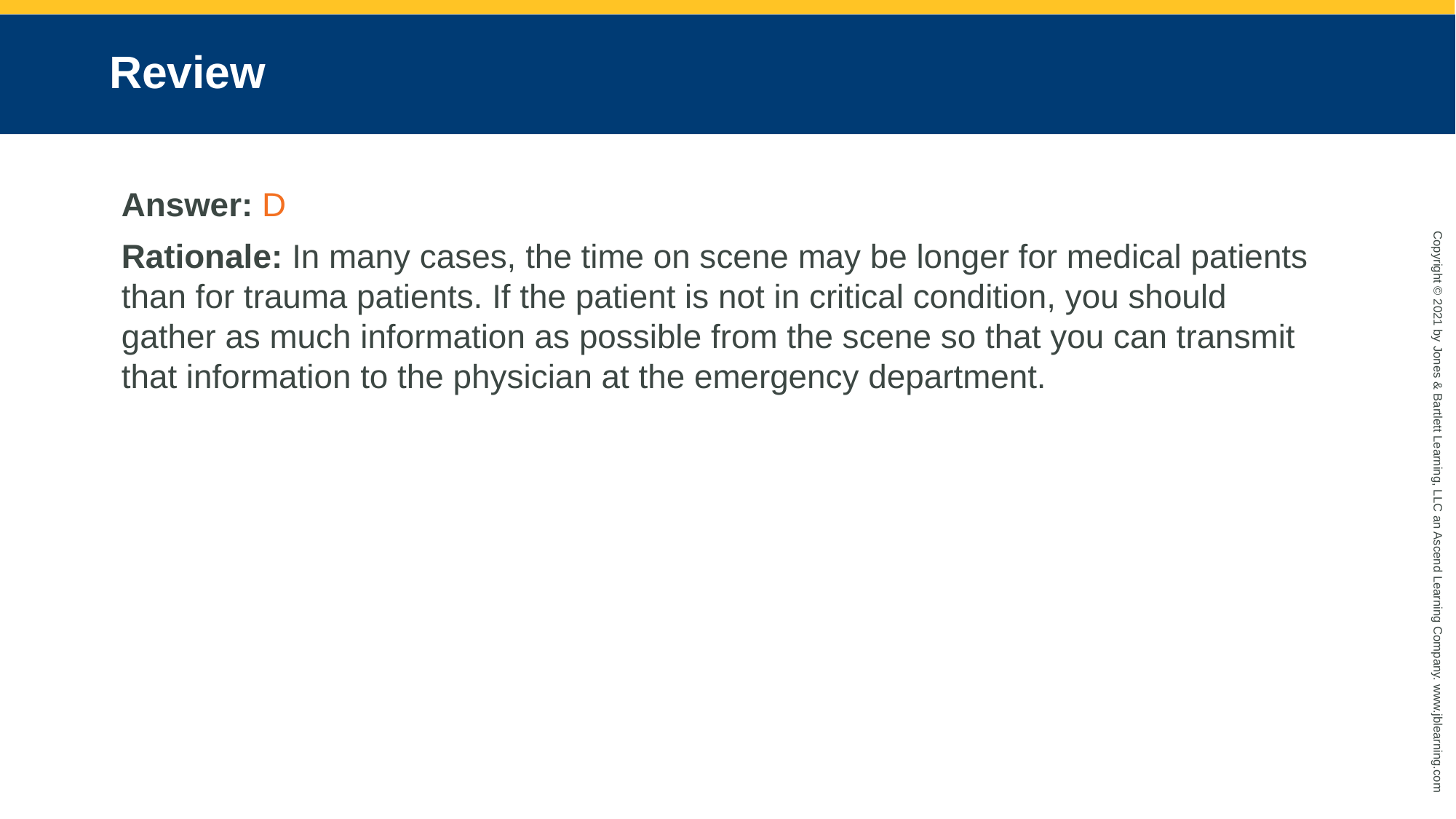

# Review
Answer: D
Rationale: In many cases, the time on scene may be longer for medical patients than for trauma patients. If the patient is not in critical condition, you should gather as much information as possible from the scene so that you can transmit that information to the physician at the emergency department.